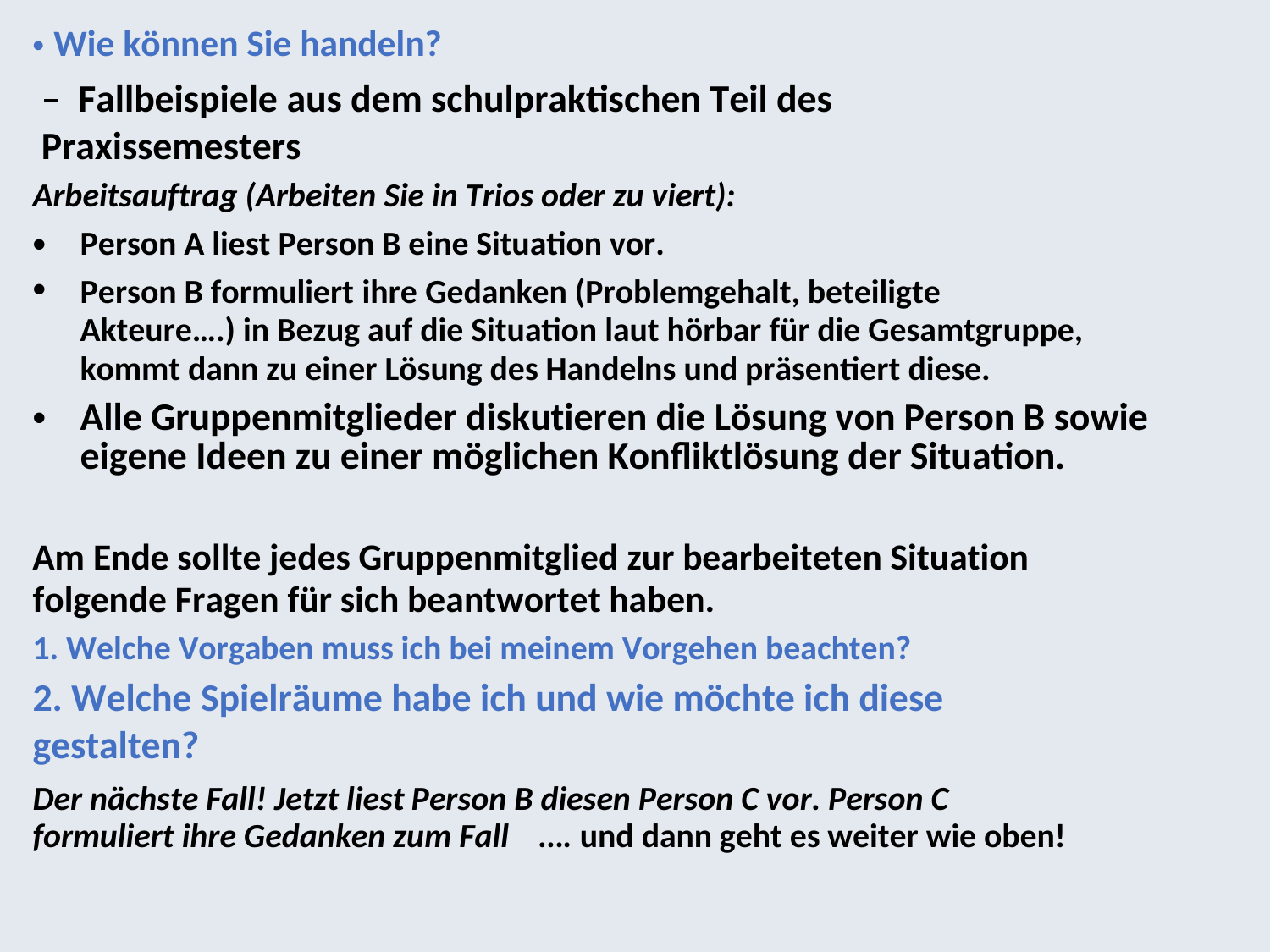

• Wie können Sie handeln?
– Fallbeispiele aus dem schulpraktischen Teil des Praxissemesters
Arbeitsauftrag (Arbeiten Sie in Trios oder zu viert):
•
•
Person A liest Person B eine Situation vor.
Person B formuliert ihre Gedanken (Problemgehalt, beteiligte
Akteure….) in Bezug auf die Situation laut hörbar für die Gesamtgruppe,
kommt dann zu einer Lösung des Handelns und präsentiert diese.
Alle Gruppenmitglieder diskutieren die Lösung von Person B sowie eigene Ideen zu einer möglichen Konfliktlösung der Situation.
•
Am Ende sollte jedes Gruppenmitglied zur bearbeiteten Situation
folgende Fragen für sich beantwortet haben.
1. Welche Vorgaben muss ich bei meinem Vorgehen beachten?
2. Welche Spielräume habe ich und wie möchte ich diese gestalten?
Der nächste Fall! Jetzt liest Person B diesen Person C vor. Person C
formuliert ihre Gedanken zum Fall    …. und dann geht es weiter wie oben!